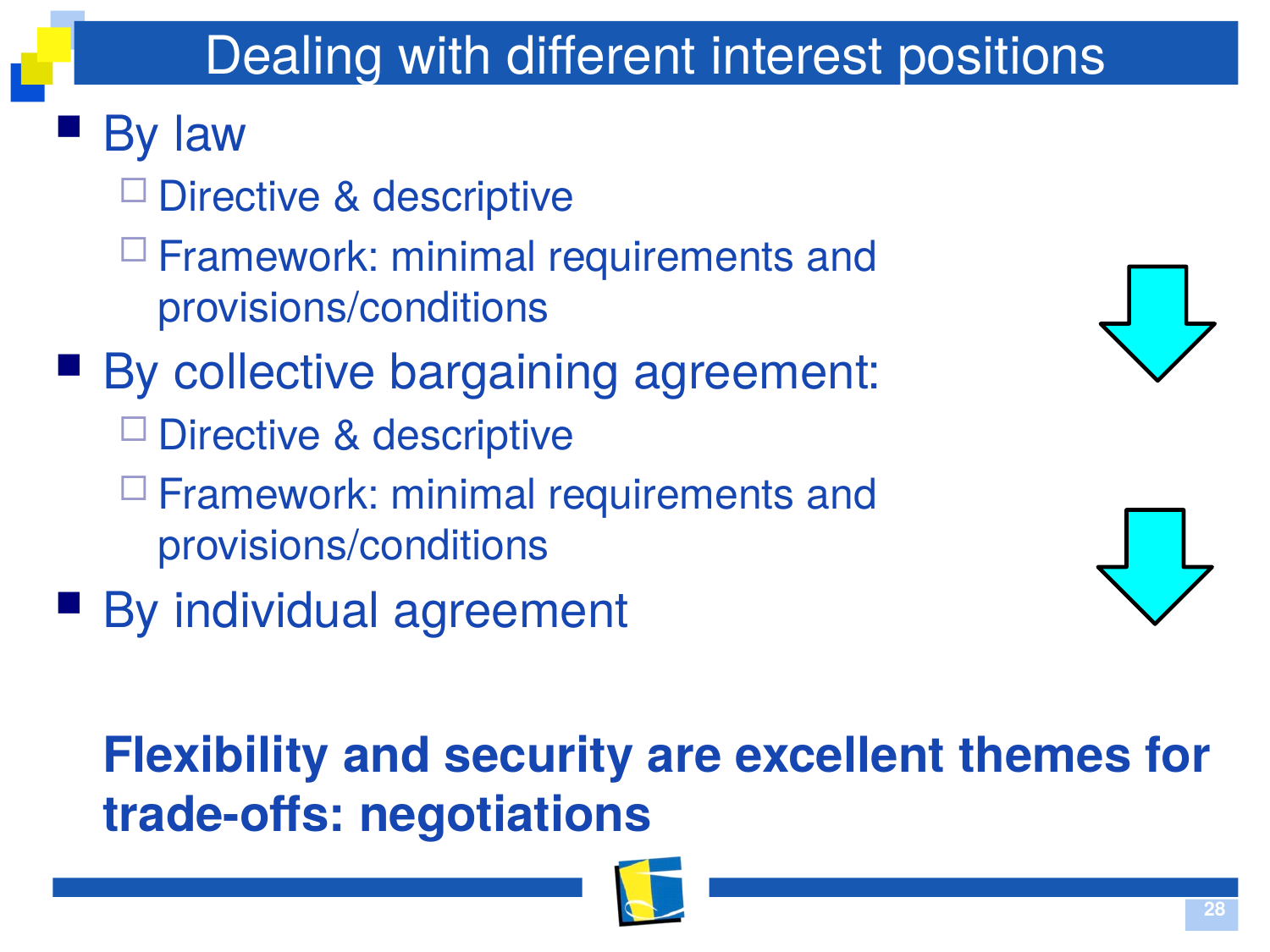

# Dealing with different interest positions
By law
Directive & descriptive
Framework: minimal requirements and provisions/conditions
By collective bargaining agreement:
Directive & descriptive
Framework: minimal requirements and provisions/conditions
By individual agreement

	Flexibility and security are excellent themes for trade-offs: negotiations

28